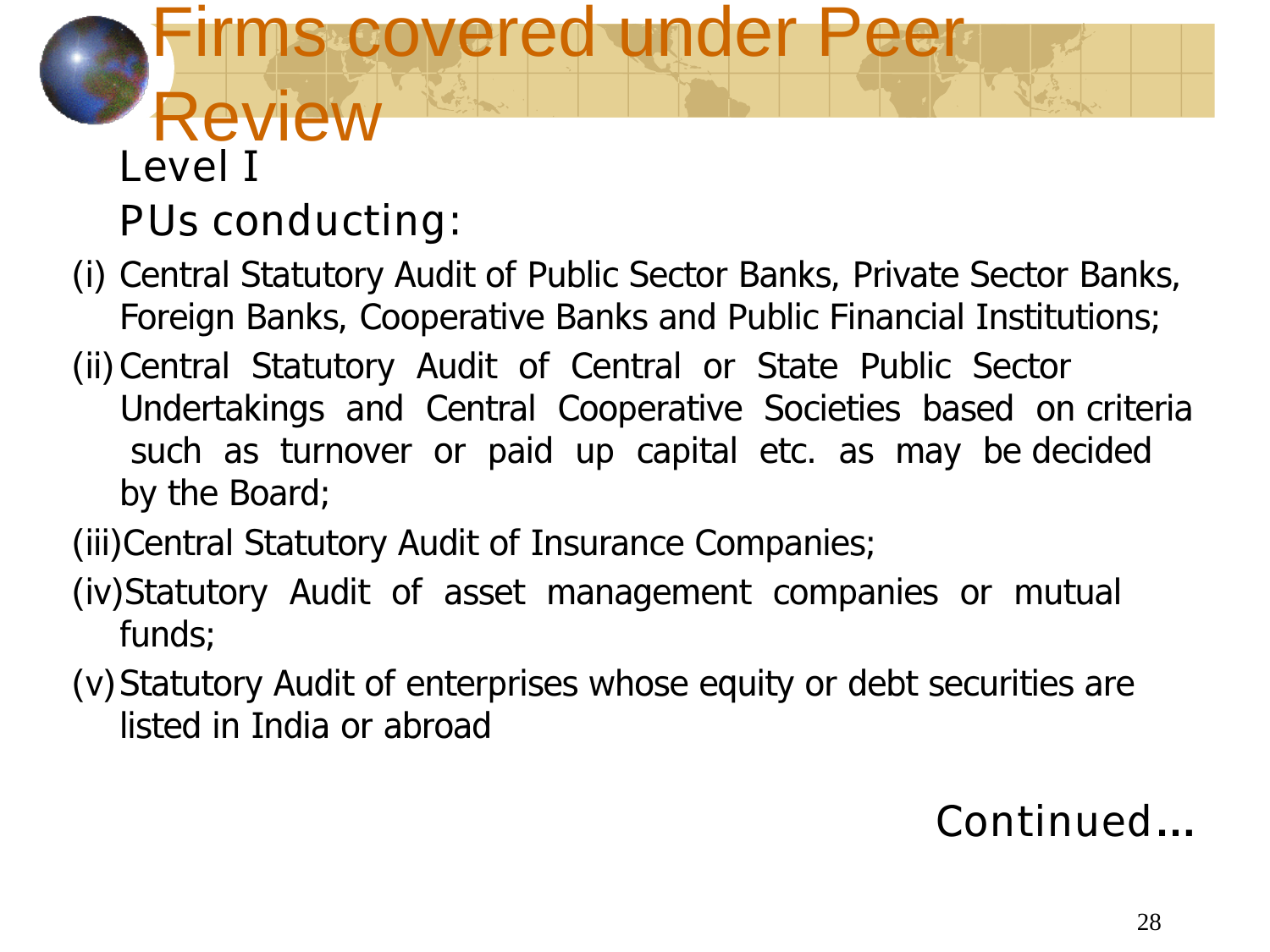

# Firms covered under Peer Review
	Level I
	PUs conducting:
(i)	Central Statutory Audit of Public Sector Banks, Private Sector Banks, Foreign Banks, Cooperative Banks and Public Financial Institutions;
(ii)	Central  Statutory  Audit  of  Central  or  State  Public  Sector Undertakings  and  Central  Cooperative  Societies  based  on criteria  such  as  turnover  or  paid  up  capital  etc.  as  may  be decided by the Board;
(iii)Central Statutory Audit of Insurance Companies;
(iv)Statutory  Audit  of  asset  management  companies  or  mutual funds;
(v)	Statutory Audit of enterprises whose equity or debt securities are listed in India or abroad
Continued…
28